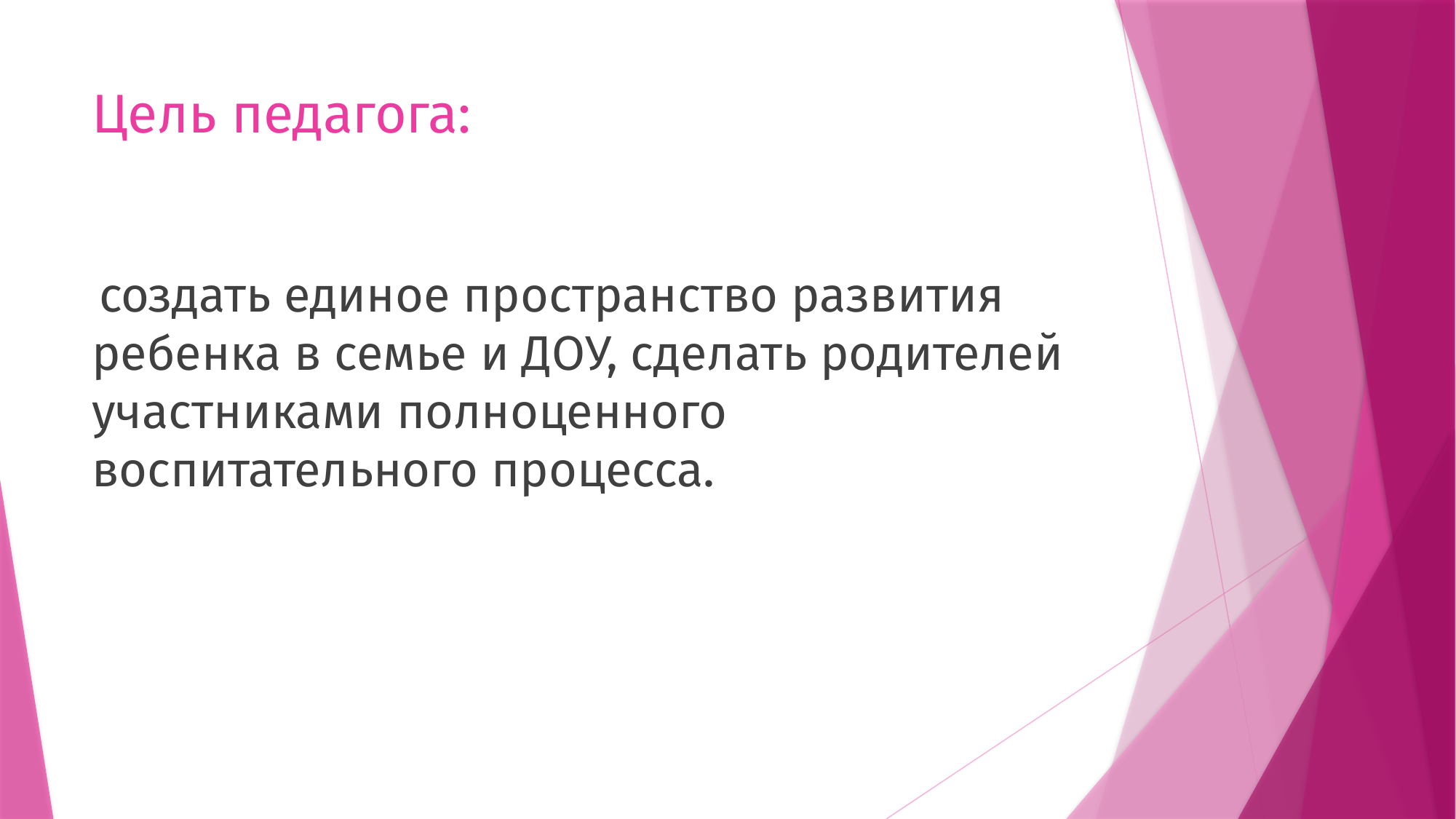

# Цель педагога:
 создать единое пространство развития ребенка в семье и ДОУ, сделать родителей участниками полноценного воспитательного процесса.